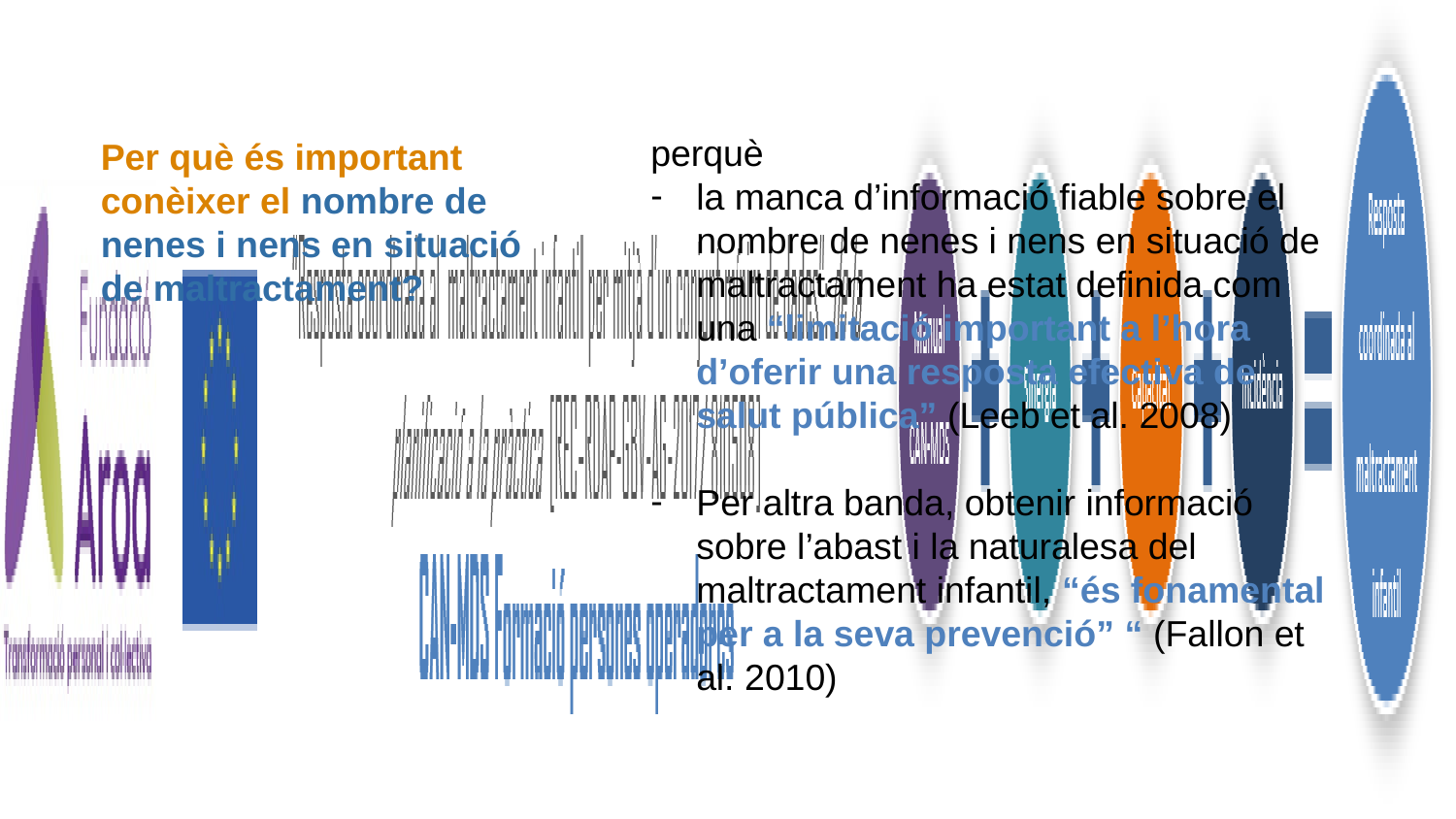

perquè
la manca d’informació fiable sobre el nombre de nenes i nens en situació de maltractament ha estat definida com una “limitació important a l’hora d’oferir una resposta efectiva de salut pública” (Leeb et al. 2008)

Per altra banda, obtenir informació sobre l’abast i la naturalesa del maltractament infantil, “és fonamental per a la seva prevenció” “ (Fallon et al. 2010)
Per què és important conèixer el nombre de nenes i nens en situació de maltractament?